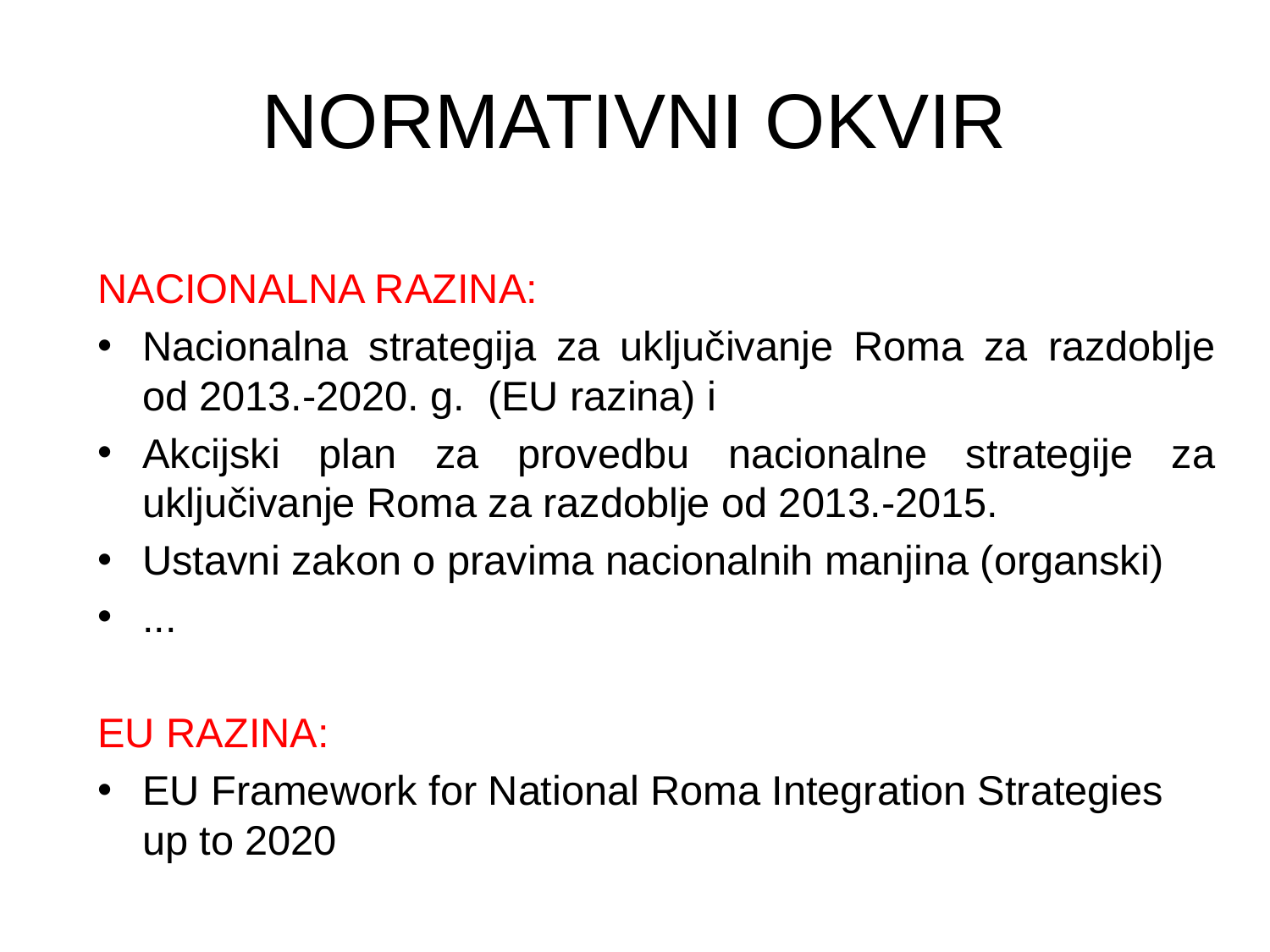

# NORMATIVNI OKVIR
NACIONALNA RAZINA:
Nacionalna strategija za uključivanje Roma za razdoblje od 2013.-2020. g.  (EU razina) i
Akcijski plan za provedbu nacionalne strategije za uključivanje Roma za razdoblje od 2013.-2015.
Ustavni zakon o pravima nacionalnih manjina (organski)
...

EU RAZINA:
EU Framework for National Roma Integration Strategies up to 2020